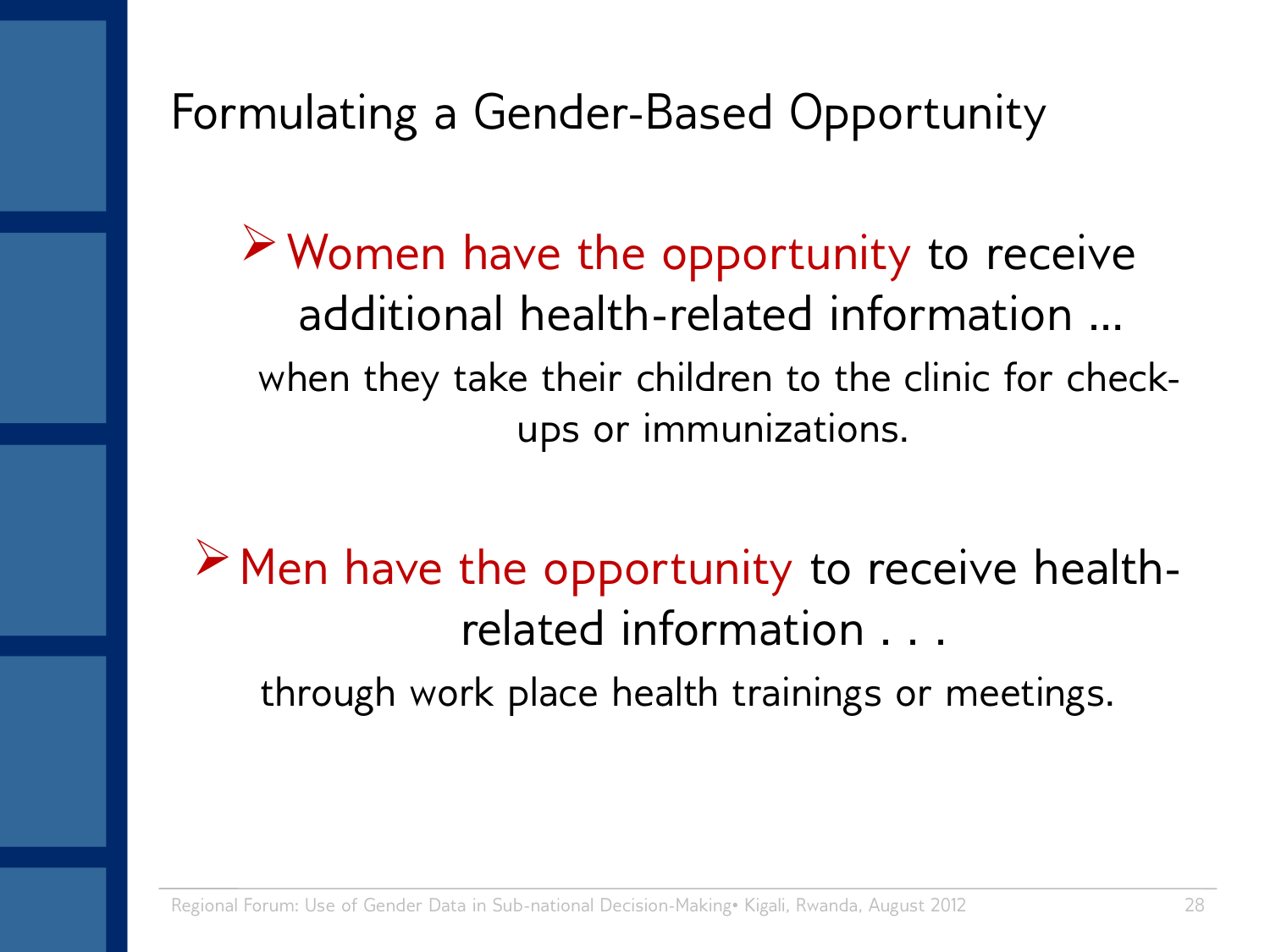

# Formulating a Gender-Based Opportunity
Women have the opportunity to receive additional health-related information …
when they take their children to the clinic for check-ups or immunizations.

Men have the opportunity to receive health-related information . . .
through work place health trainings or meetings.